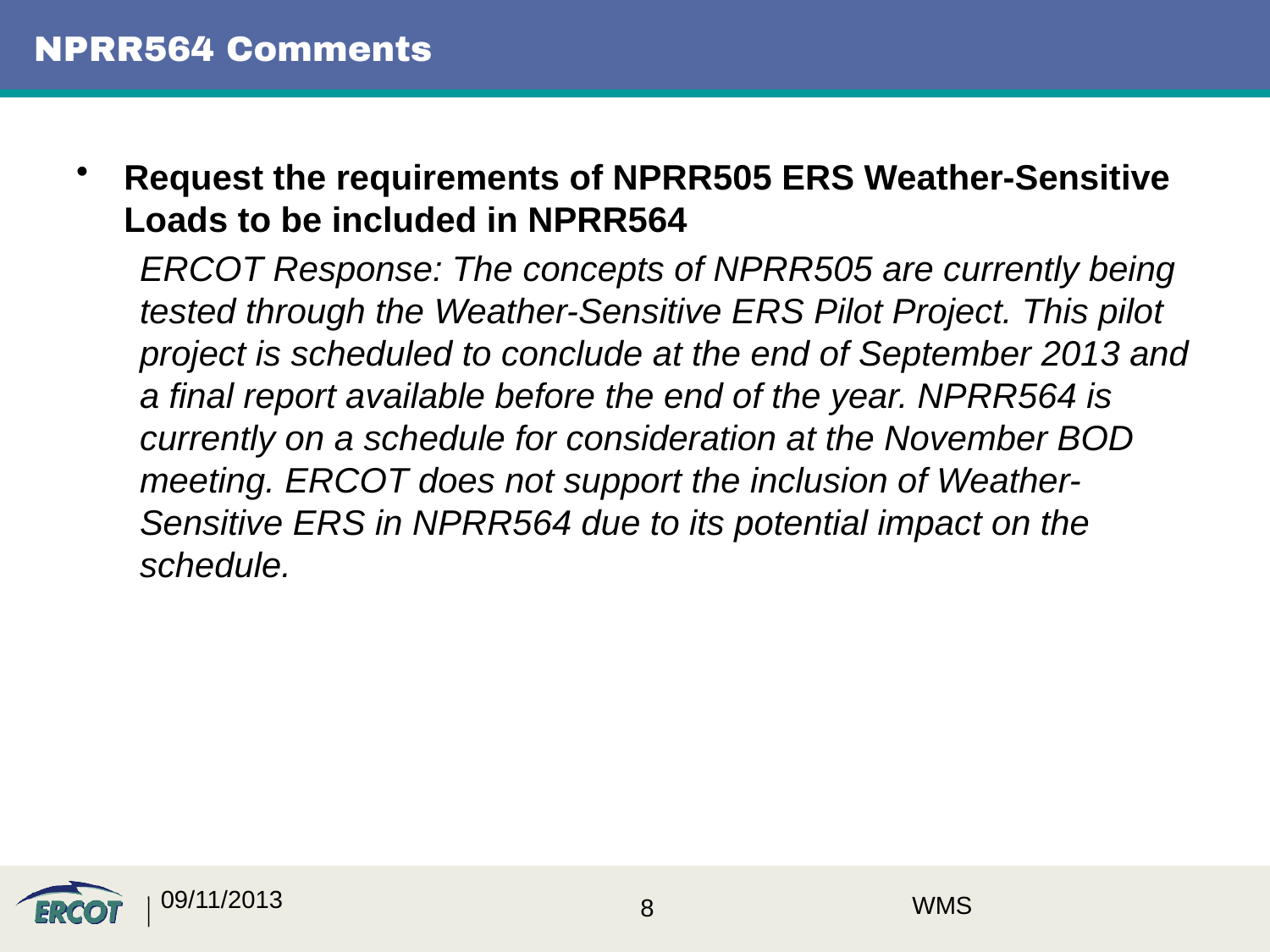

# NPRR564 Comments
Request the requirements of NPRR505 ERS Weather-Sensitive Loads to be included in NPRR564
ERCOT Response: The concepts of NPRR505 are currently being tested through the Weather-Sensitive ERS Pilot Project. This pilot project is scheduled to conclude at the end of September 2013 and a final report available before the end of the year. NPRR564 is currently on a schedule for consideration at the November BOD meeting. ERCOT does not support the inclusion of Weather-Sensitive ERS in NPRR564 due to its potential impact on the schedule.
09/11/2013
WMS
8